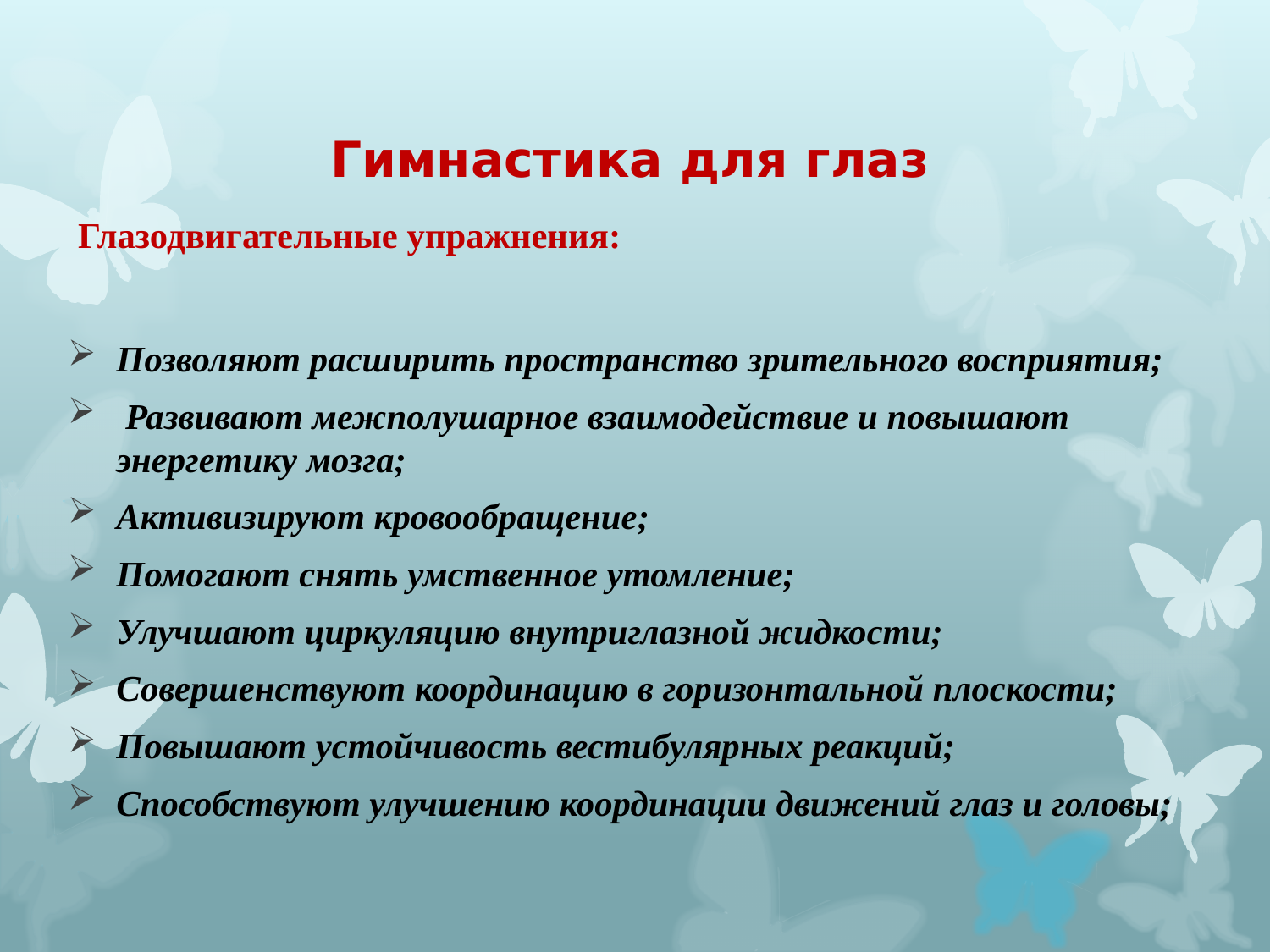

# Гимнастика для глаз
 Глазодвигательные упражнения:

Позволяют расширить пространство зрительного восприятия;
 Развивают межполушарное взаимодействие и повышают энергетику мозга;
Активизируют кровообращение;
Помогают снять умственное утомление;
Улучшают циркуляцию внутриглазной жидкости;
Совершенствуют координацию в горизонтальной плоскости;
Повышают устойчивость вестибулярных реакций;
Способствуют улучшению координации движений глаз и головы;